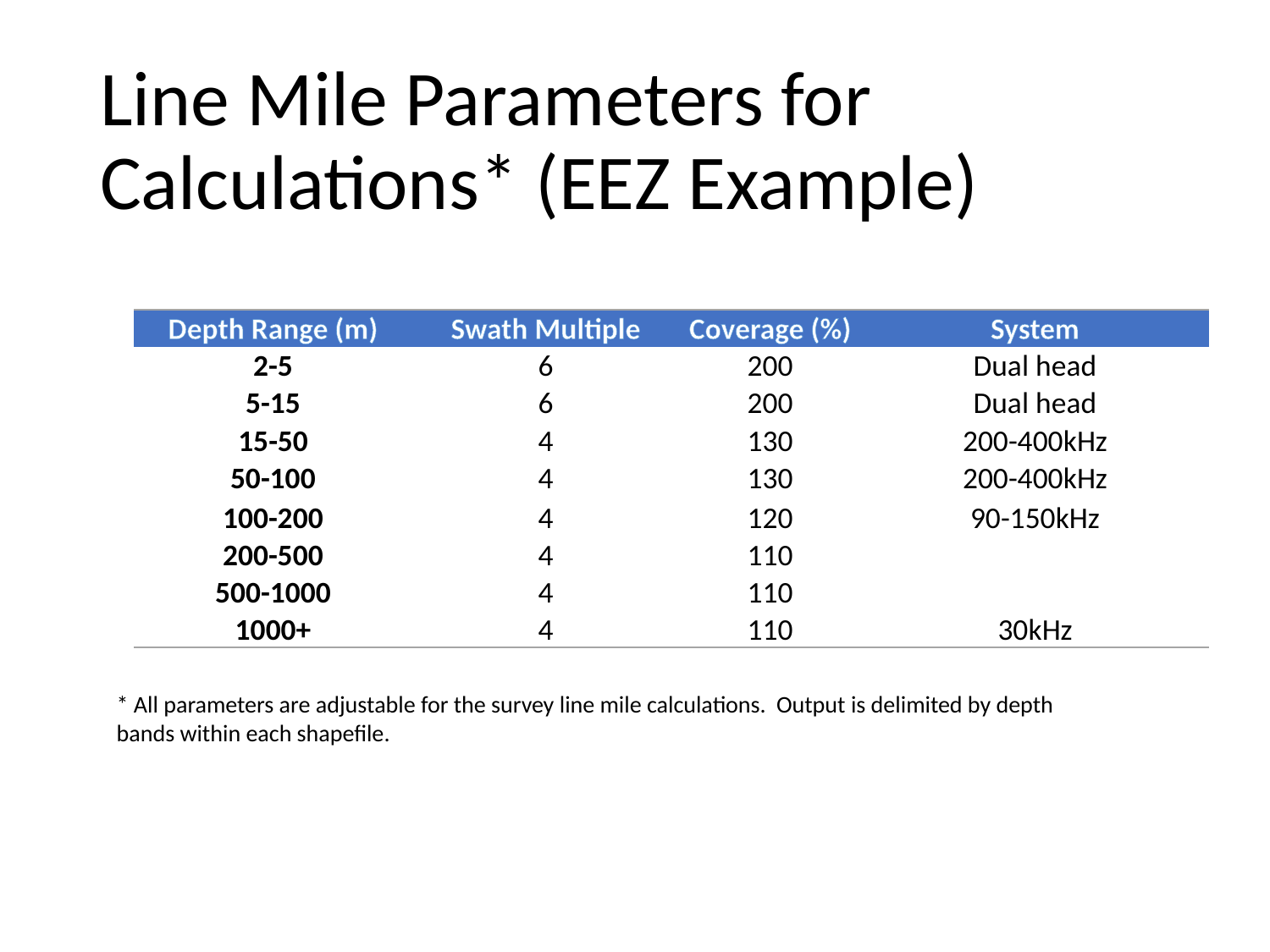

# Line Mile Parameters for Calculations* (EEZ Example)
| Depth Range (m) | Swath Multiple | Coverage (%) | System |
| --- | --- | --- | --- |
| 2-5 | 6 | 200 | Dual head |
| 5-15 | 6 | 200 | Dual head |
| 15-50 | 4 | 130 | 200-400kHz |
| 50-100 | 4 | 130 | 200-400kHz |
| 100-200 | 4 | 120 | 90-150kHz |
| 200-500 | 4 | 110 |  |
| 500-1000 | 4 | 110 |  |
| 1000+ | 4 | 110 | 30kHz |
* All parameters are adjustable for the survey line mile calculations.  Output is delimited by depth bands within each shapefile.